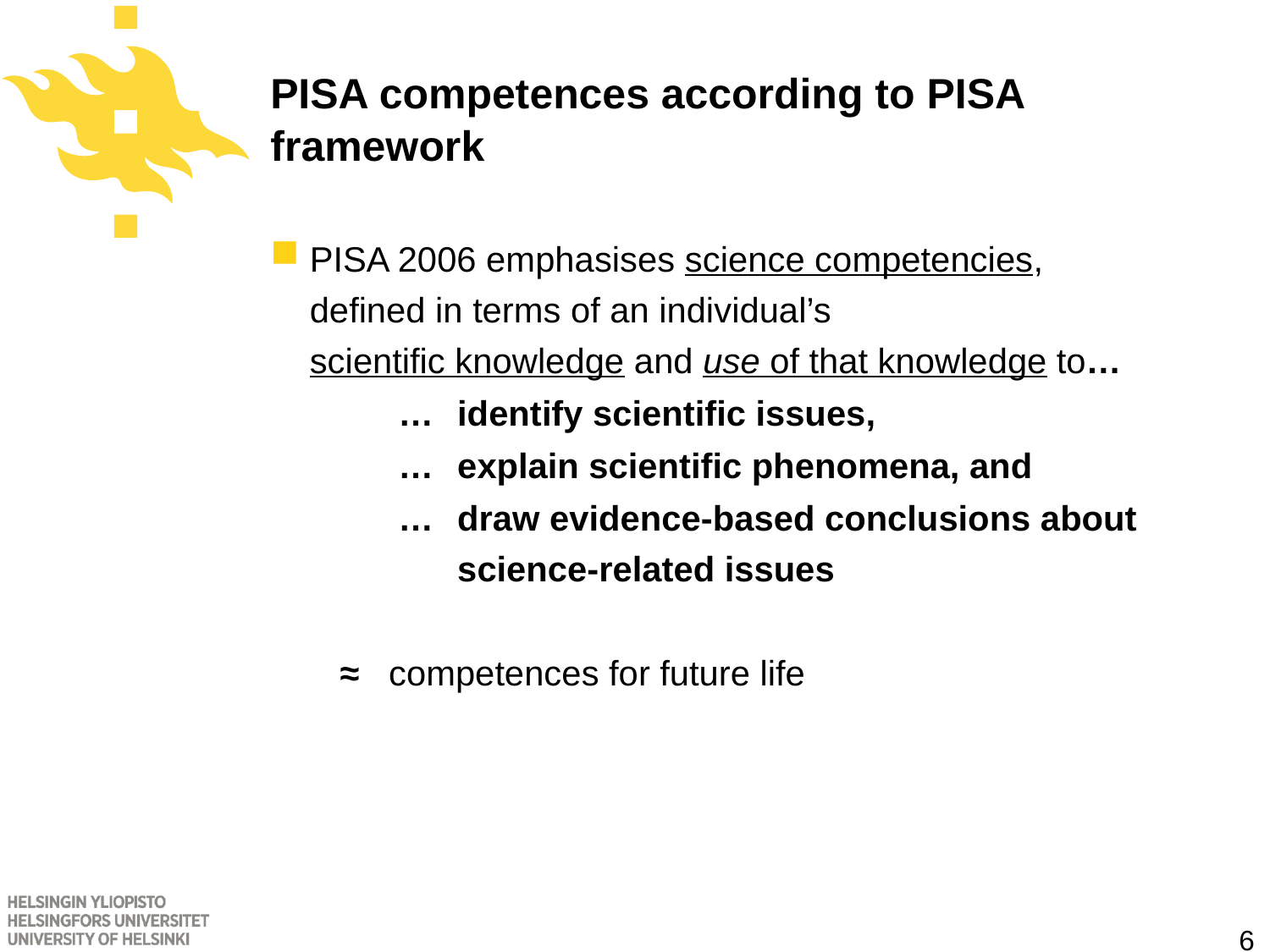

# PISA competences according to PISA framework
PISA 2006 emphasises science competencies,
defined in terms of an individual’s
scientific knowledge and use of that knowledge to…
…	identify scientific issues,
…	explain scientific phenomena, and
…	draw evidence-based conclusions about  science-related issues
≈   competences for future life
6